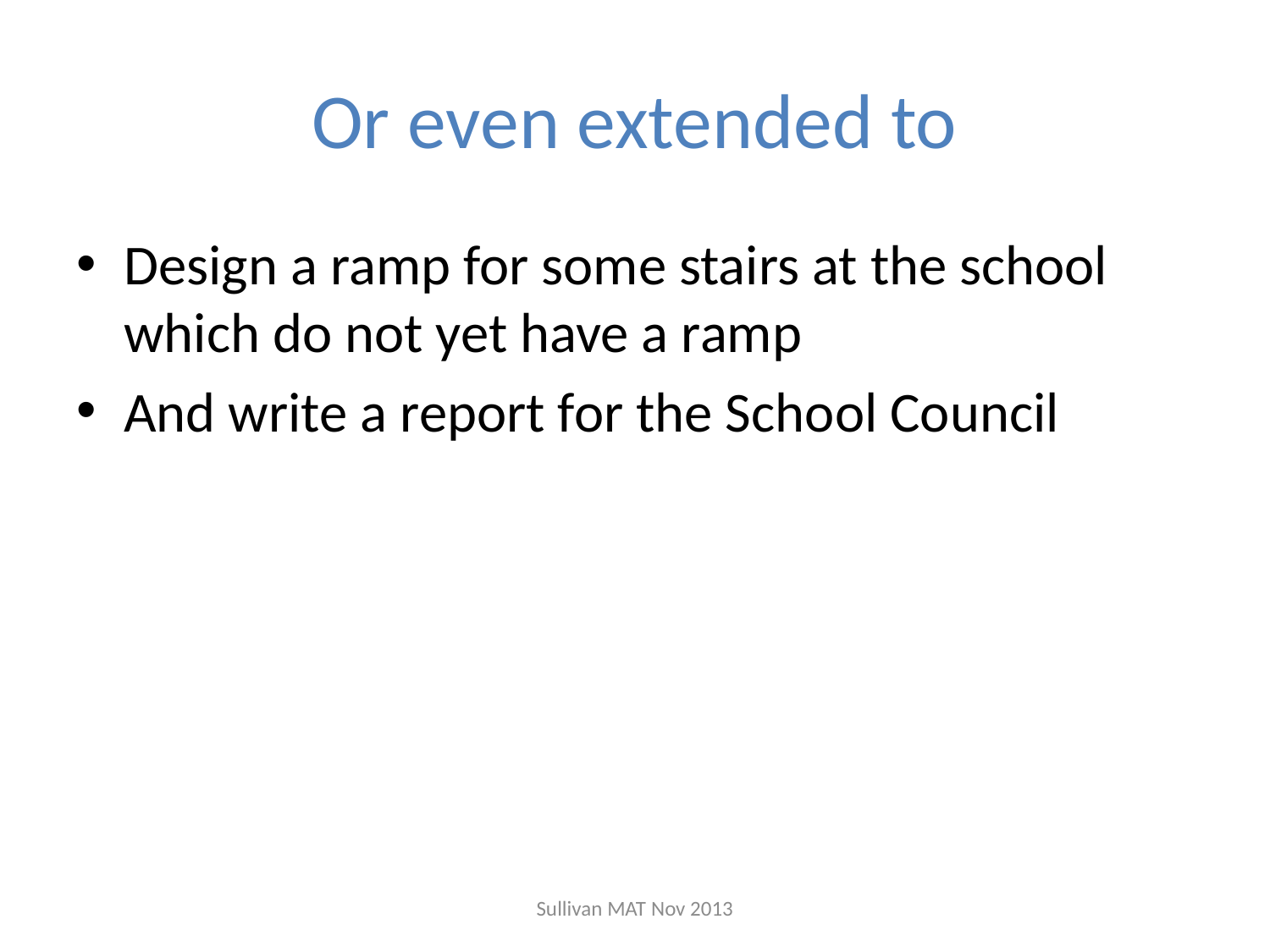

# Or even extended to
Design a ramp for some stairs at the school which do not yet have a ramp
And write a report for the School Council
Sullivan MAT Nov 2013